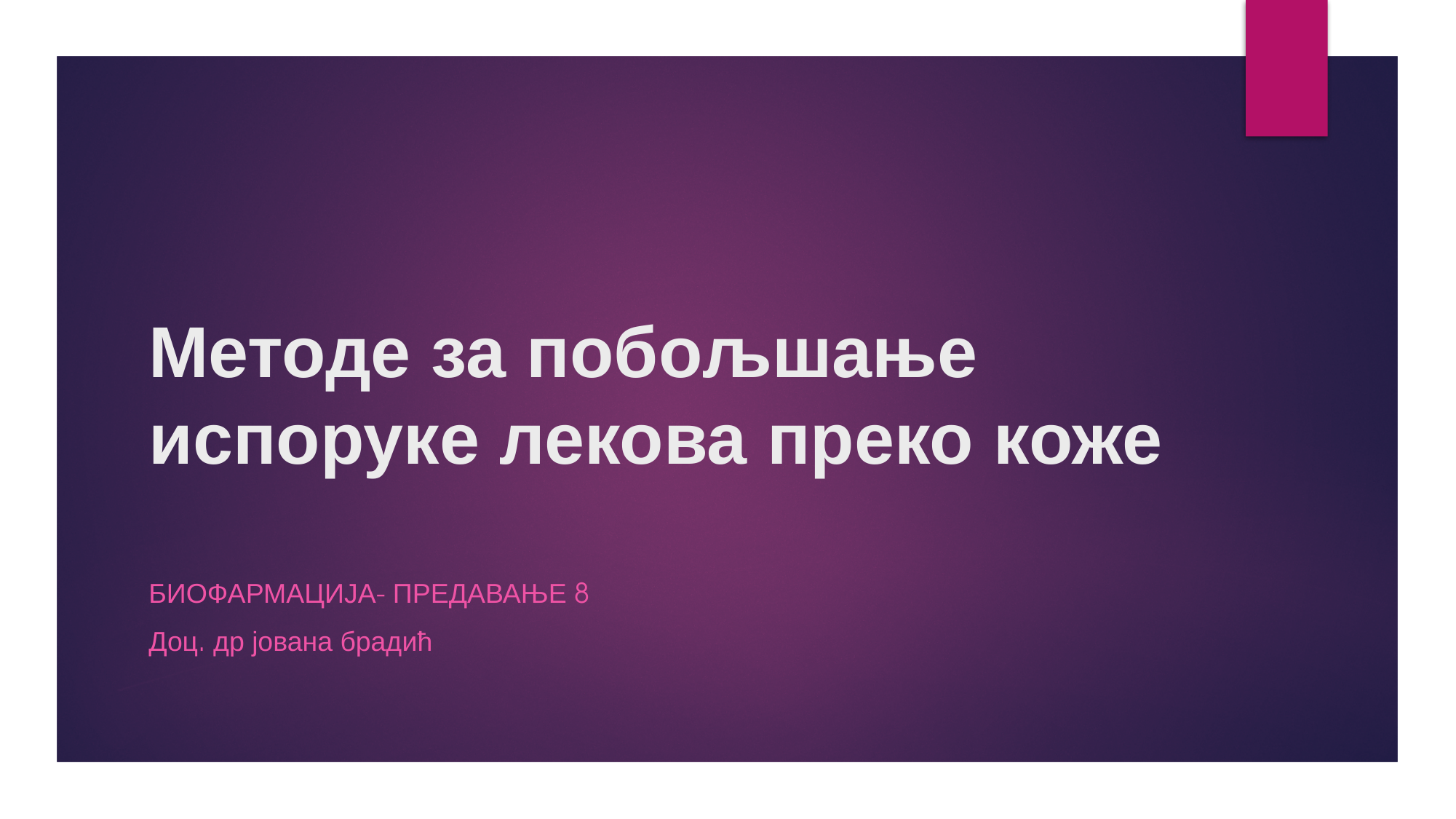

# Методе за побољшање испоруке лекова преко коже
Биофармација- предавање 8
Доц. др јована брадић